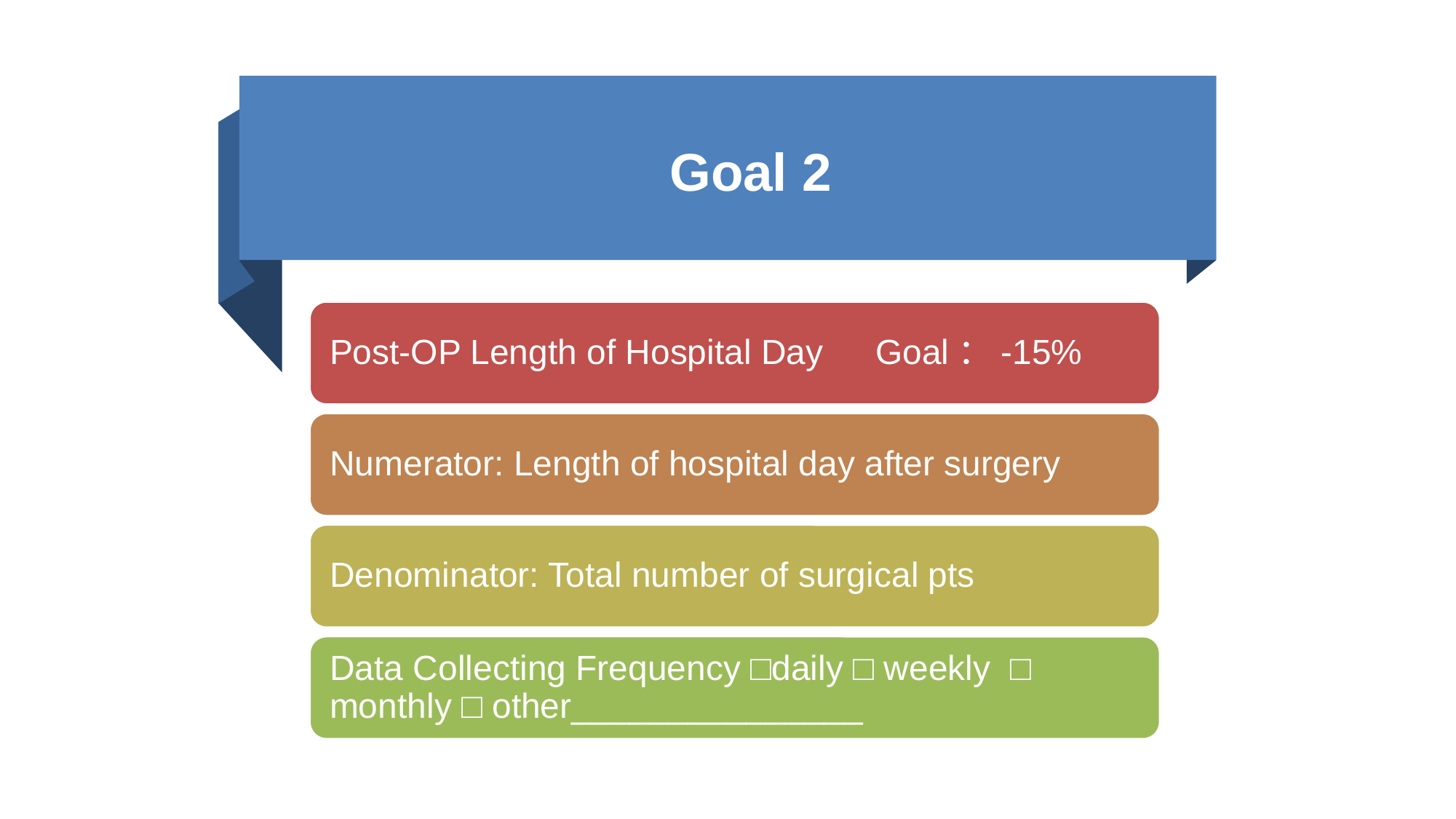

# Goal 2
Post-OP Length of Hospital Day	Goal：-15%
Numerator: Length of hospital day after surgery
Denominator: Total number of surgical pts
Data Collecting Frequency □daily □ weekly  □ monthly □ other_______________